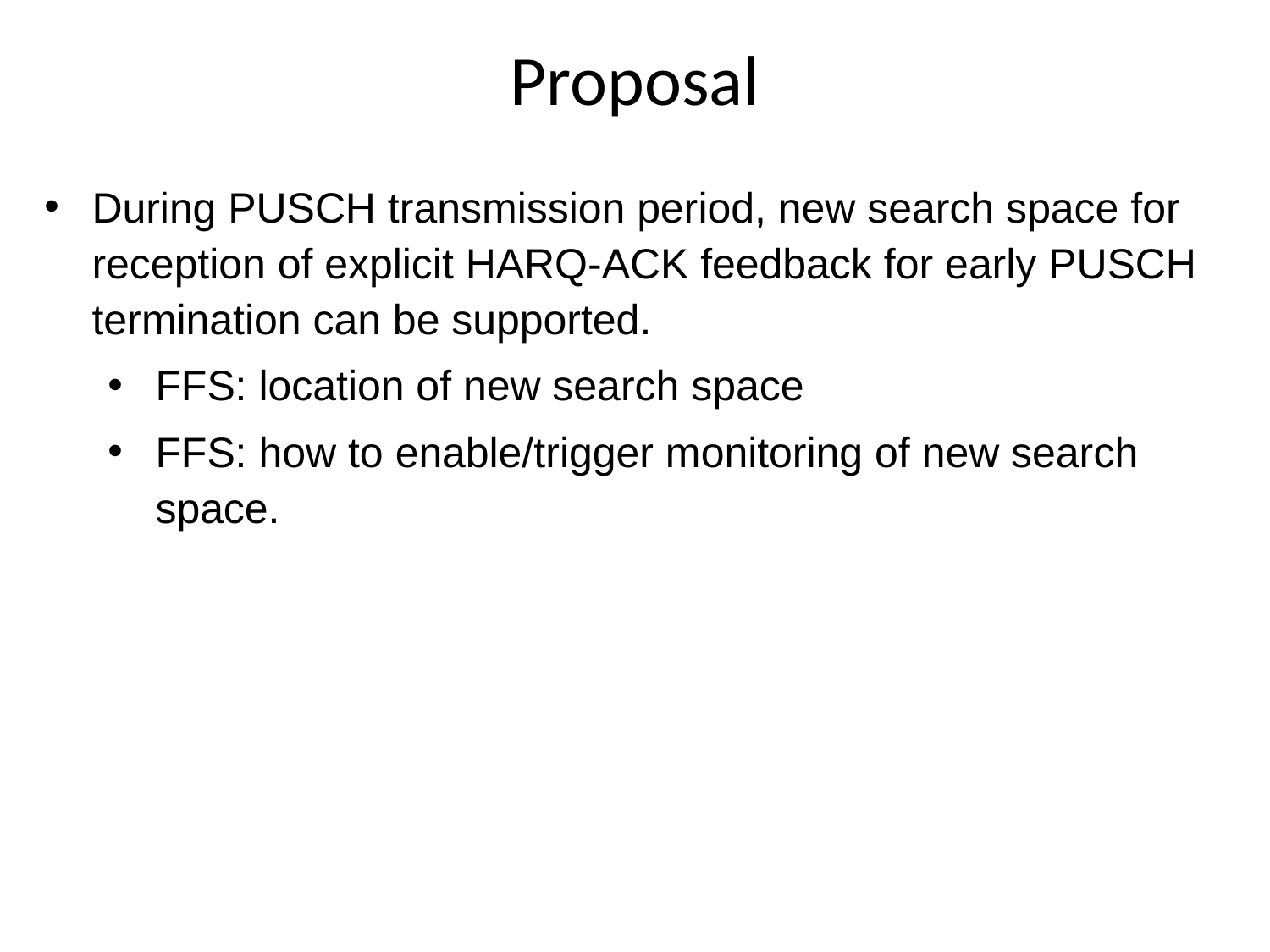

Proposal
During PUSCH transmission period, new search space for reception of explicit HARQ-ACK feedback for early PUSCH termination can be supported.
FFS: location of new search space
FFS: how to enable/trigger monitoring of new search space.